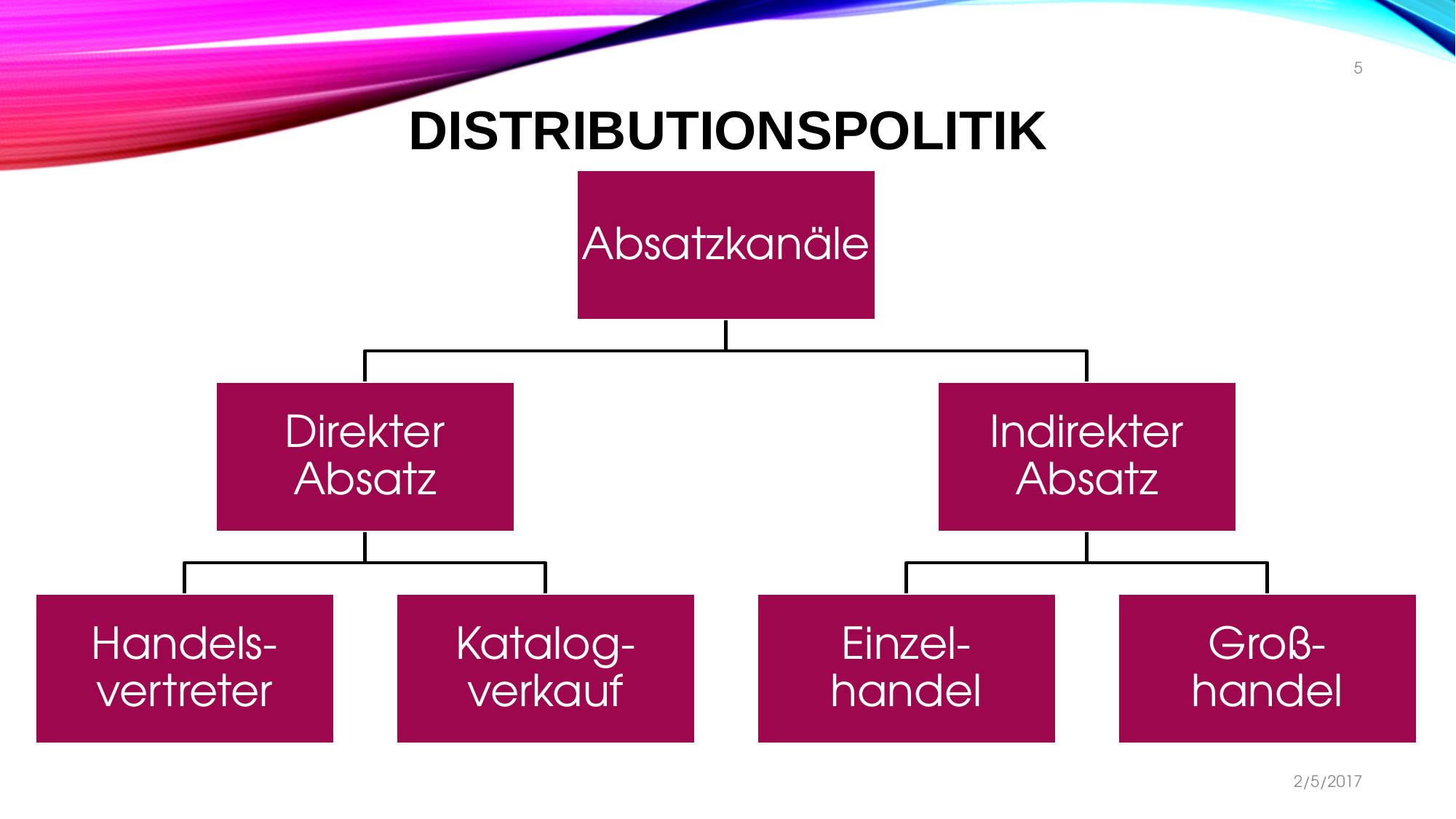

5
Distributionspolitik
Absatzkanäle
Direkter Absatz
Handels-vertreter
Katalog-verkauf
Indirekter Absatz
Einzel-
handel
Groß-
handel
2/5/2017